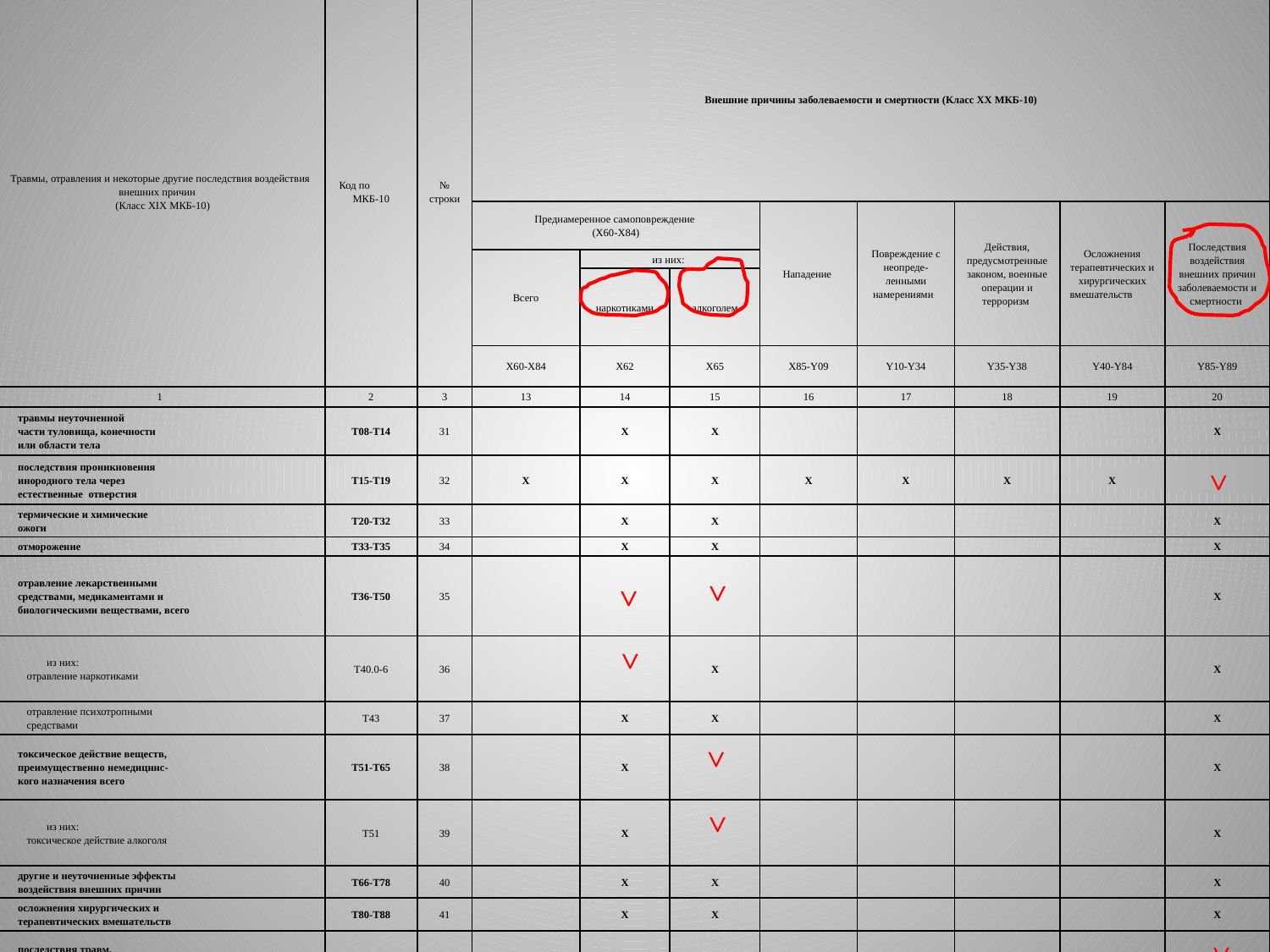

#
| Травмы, отравления и некоторые другие последствия воздействия внешних причин (Класс XIX МКБ-10) | Код по МКБ-10 | № строки | Внешние причины заболеваемости и смертности (Класс ХХ МКБ-10) |  |  |  |  |  |  |  |
| --- | --- | --- | --- | --- | --- | --- | --- | --- | --- | --- |
|  |  |  | Преднамеренное самоповреждение (X60-X84) |  |  | Нападение | Повреждение с неопреде-ленными намерениями | Действия, предусмотренные законом, военные операции и терроризм | Осложнения терапевтических и хирургических вмешательств | Последствия воздействия внешних причин заболеваемости и смертности |
|  |  |  | Всего | из них: |  |  |  |  |  |  |
|  |  |  |  | наркотиками | алкоголем |  |  |  |  |  |
|  |  |  | X60-X84 | X62 | X65 | X85-Y09 | Y10-Y34 | Y35-Y38 | Y40-Y84 | Y85-Y89 |
| 1 | 2 | 3 | 13 | 14 | 15 | 16 | 17 | 18 | 19 | 20 |
| трaвмы неуточненной части туловища, конечности или области тела | Т08-Т14 | 31 |  | X | X |  |  |  |  | X |
| последствия проникновения инородного тела через естественные отверстия | Т15-Т19 | 32 | X | X | X | X | X | X | X | ˅ |
| термические и химические ожоги | Т20-Т32 | 33 |  | X | X |  |  |  |  | X |
| отморожение | Т33-Т35 | 34 |  | X | X |  |  |  |  | X |
| отравление лекарственными средствами, медикаментами и биологическими веществами, всего | Т36-Т50 | 35 |  | ˅ | ˅ |  |  |  |  | X |
| из них: отравление наркотиками | Т40.0-6 | 36 |  | ˅ | X |  |  |  |  | X |
| отравление психотропными средствами | Т43 | 37 |  | X | X |  |  |  |  | X |
| токсическое действие веществ, преимущественно немедицинс- кого назначения всего | Т51-Т65 | 38 |  | X | ˅ |  |  |  |  | X |
| из них: токсическое действие алкоголя | Т51 | 39 |  | X | ˅ |  |  |  |  | X |
| другие и неуточненные эффекты воздействия внешних причин | Т66-Т78 | 40 |  | X | X |  |  |  |  | X |
| осложнения хирургических и терaпевтических вмешaтельств | Т80-Т88 | 41 |  | X | X |  |  |  |  | X |
| последствия трaвм, отрaвлений и других последствий внешних причин | Т90-Т98 | 42 | X | X | X | X | X | X | X | ˅ |